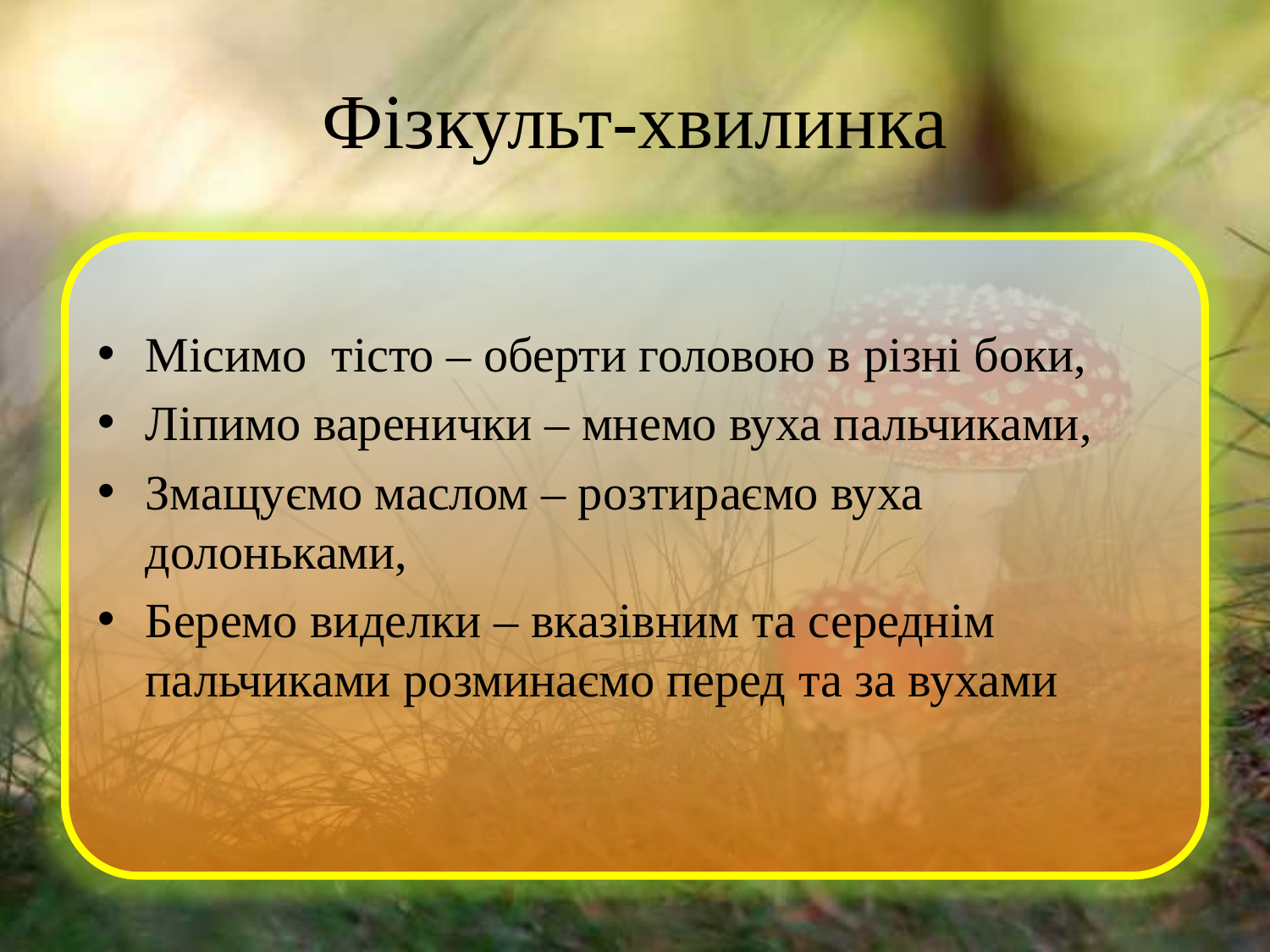

# Фізкульт-хвилинка

Місимо  тісто – оберти головою в різні боки,
Ліпимо варенички – мнемо вуха пальчиками,
Змащуємо маслом – розтираємо вуха долоньками,
Беремо виделки – вказівним та середнім пальчиками розминаємо перед та за вухами